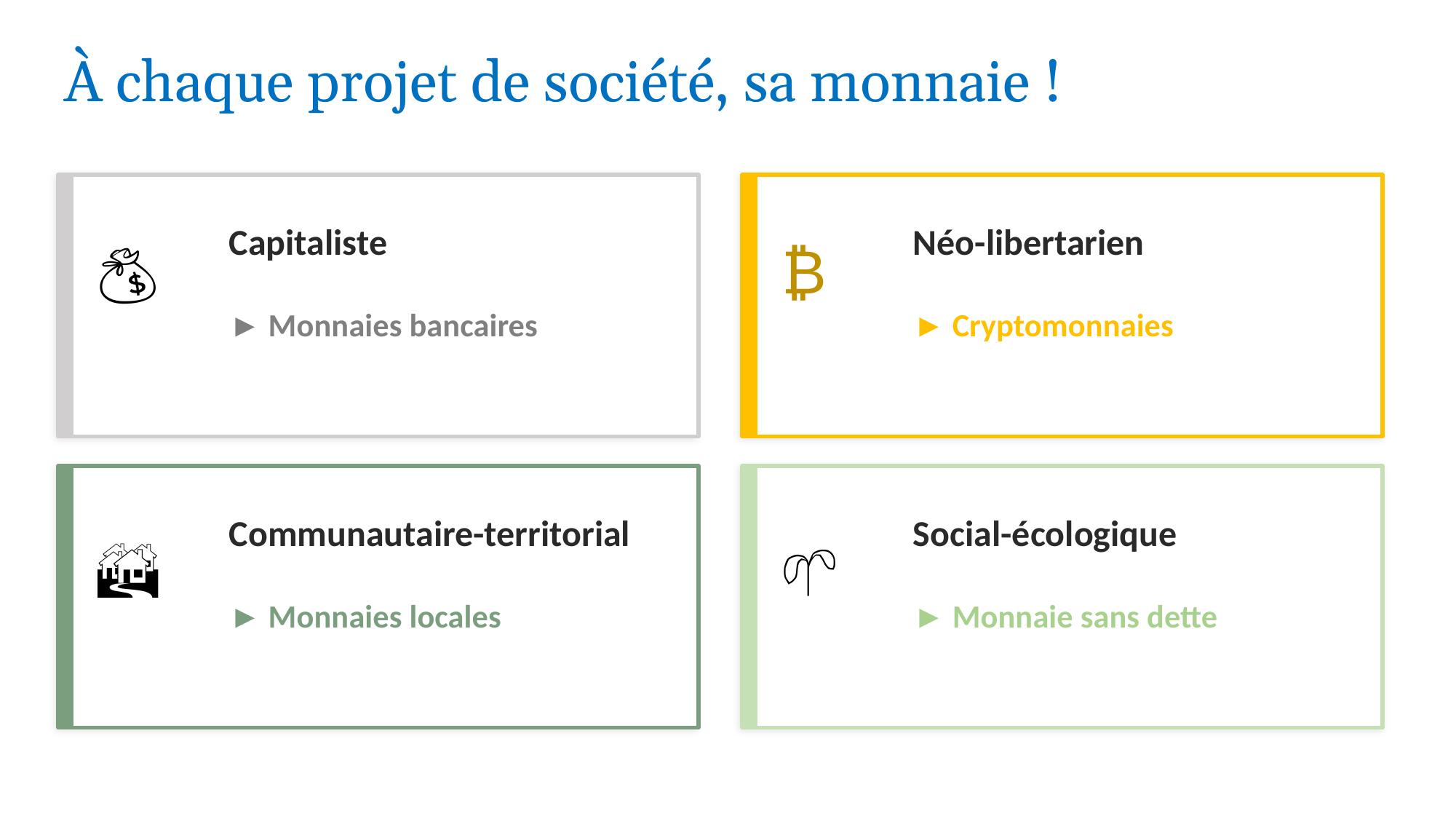

À chaque projet de société, sa monnaie !
À chaque projet de société, sa monnaie !

Capitaliste
Néo-libertarien
💰
₿
► Monnaies bancaires
► Cryptomonnaies

Communautaire-territorial
Social-écologique
🏘️
🌱
► Monnaies locales
► Monnaie sans dette